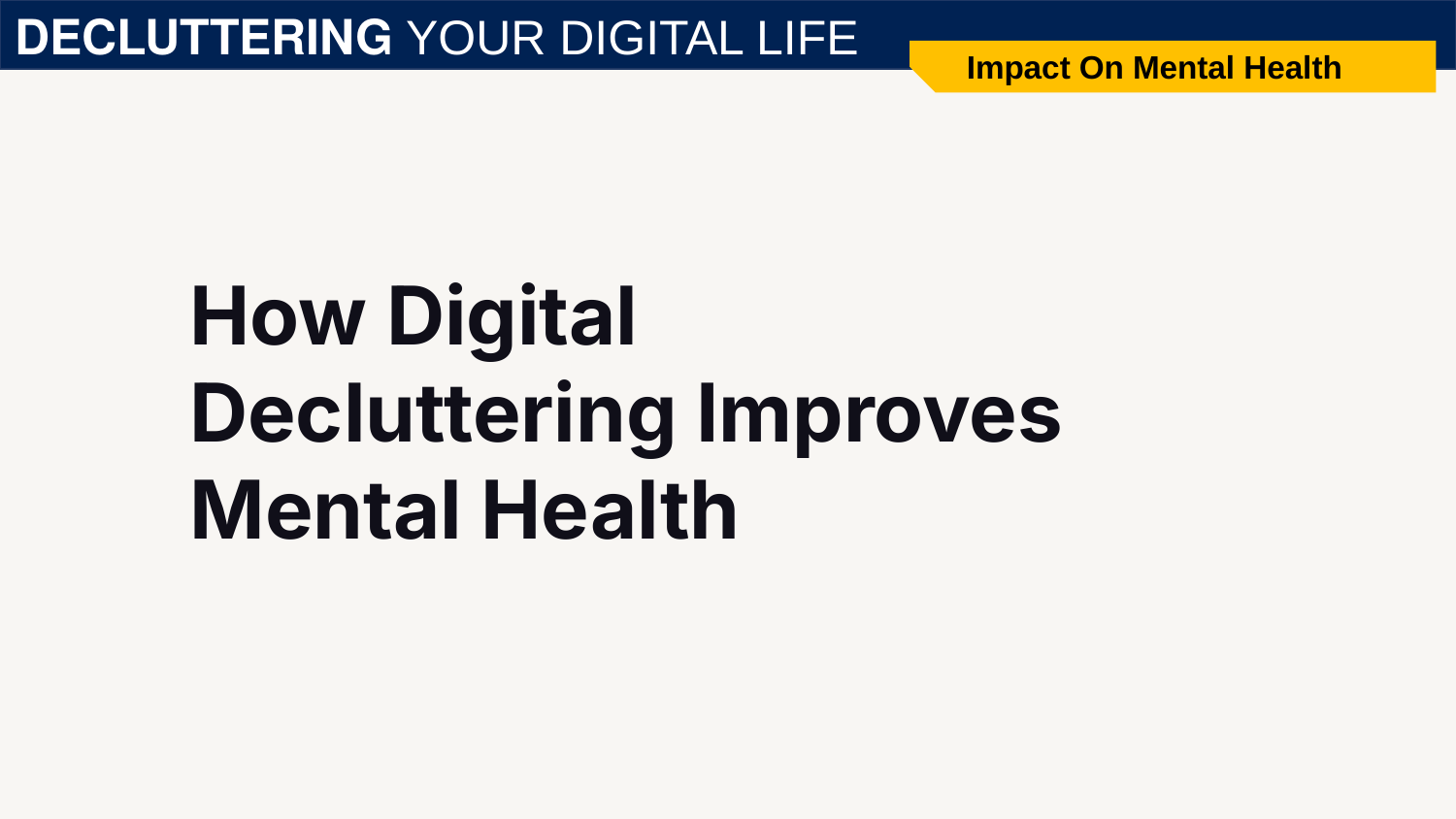

DECLUTTERING YOUR DIGITAL LIFE
Impact On Mental Health

# How Digital Decluttering Improves Mental Health